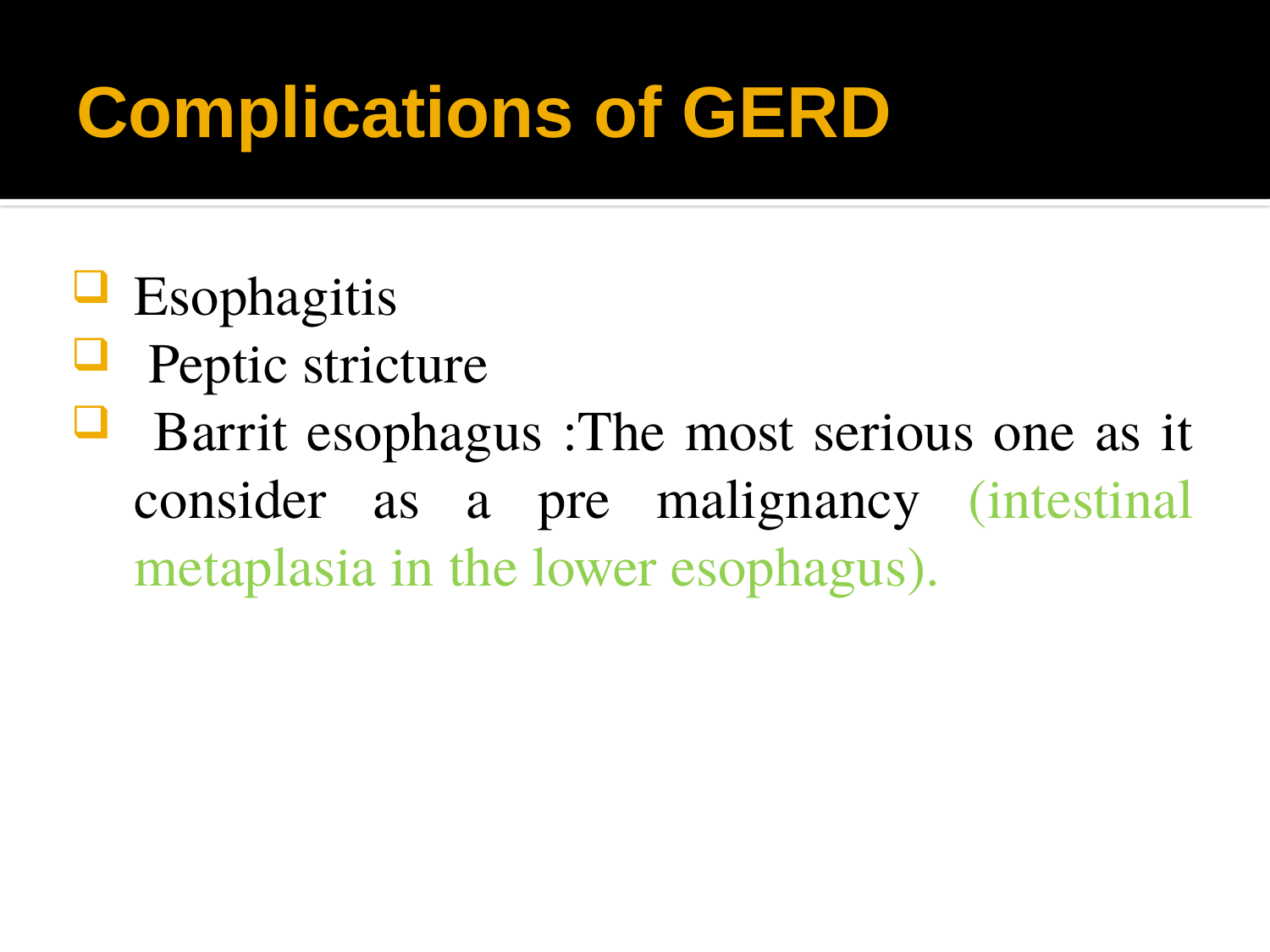

# Complications of GERD
Esophagitis
 Peptic stricture
 Barrit esophagus :The most serious one as it consider as a pre malignancy (intestinal metaplasia in the lower esophagus).